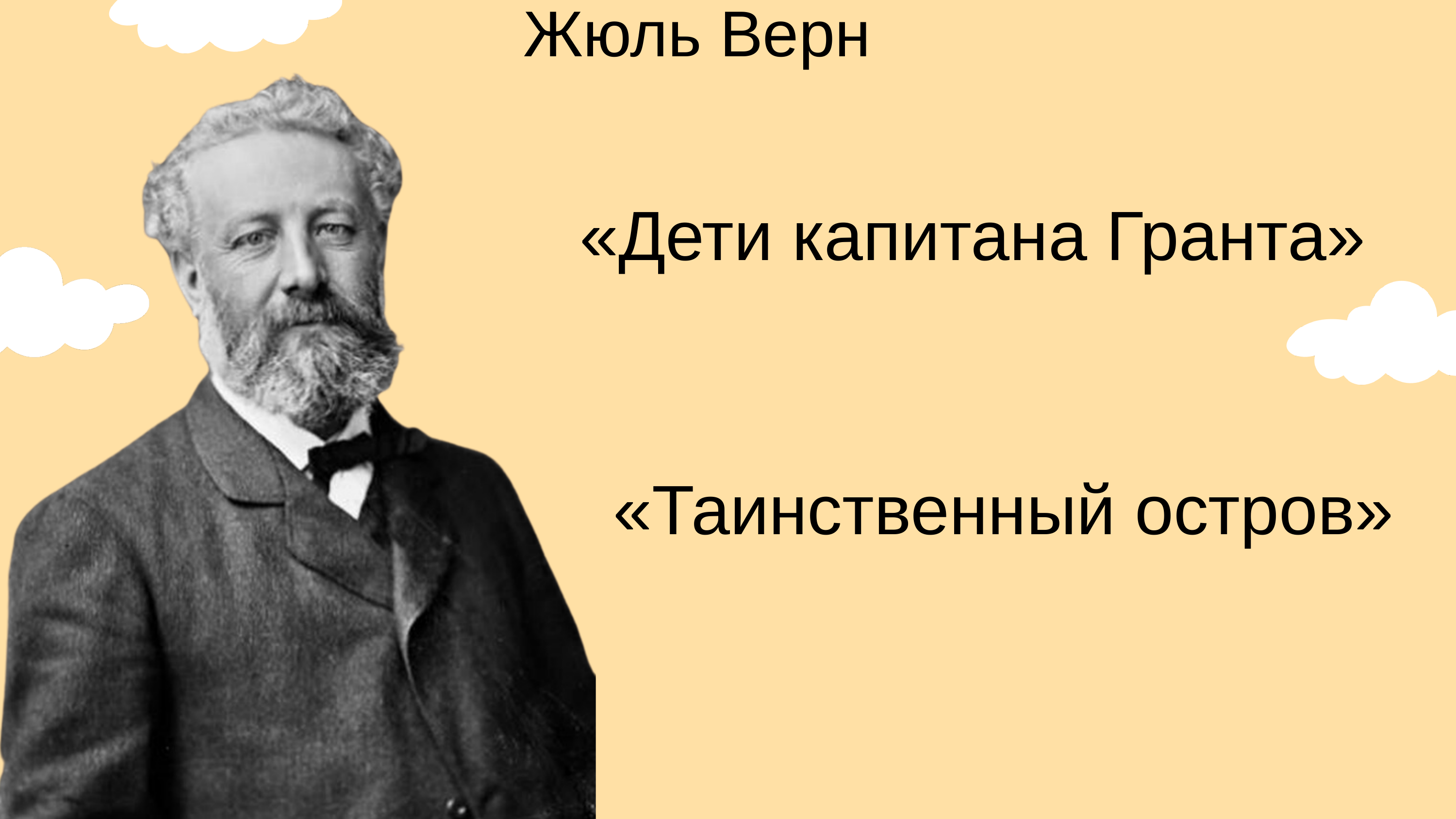

Жюль Верн
«Дети капитана Гранта»

«Таинственный остров»